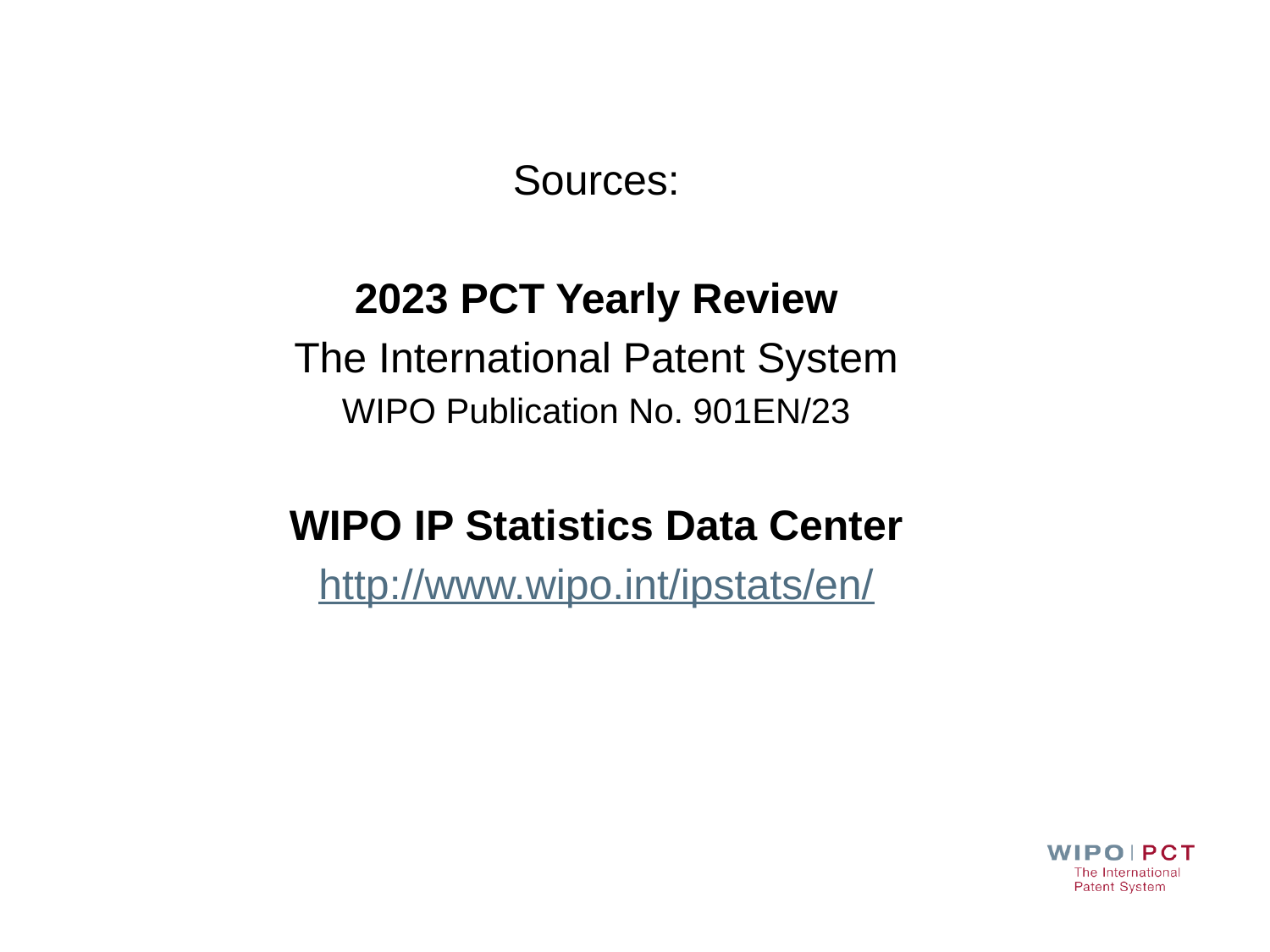

Sources:

2023 PCT Yearly Review
The International Patent System
WIPO Publication No. 901EN/23

WIPO IP Statistics Data Center
http://www.wipo.int/ipstats/en/